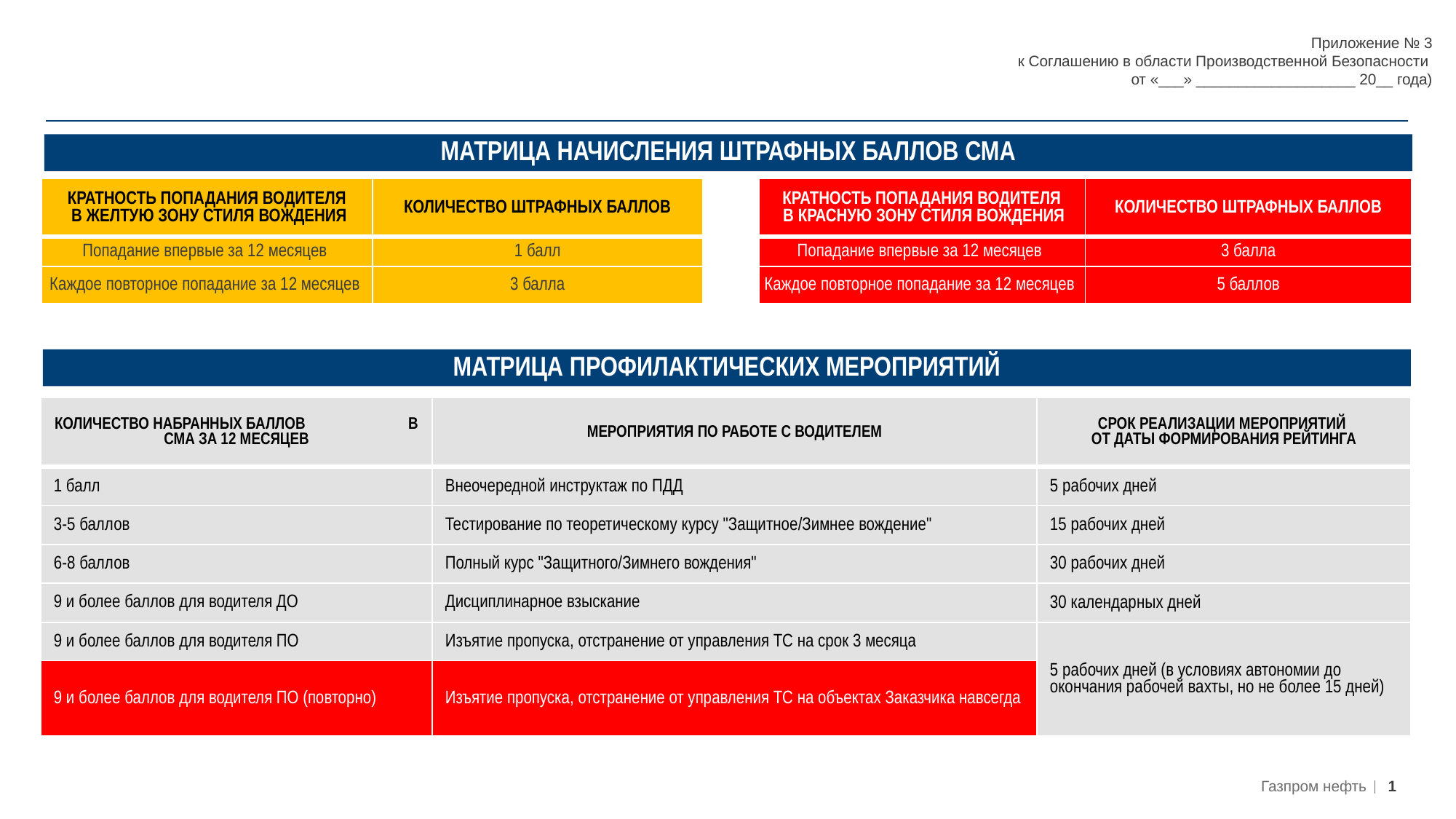

Приложение № 3
к Соглашению в области Производственной Безопасности
от «___» ___________________ 20__ года)
МАТРИЦА НАЧИСЛЕНИЯ ШТРАФНЫХ БАЛЛОВ СМА
| КРАТНОСТЬ ПОПАДАНИЯ ВОДИТЕЛЯ В ЖЕЛТУЮ ЗОНУ СТИЛЯ ВОЖДЕНИЯ | КОЛИЧЕСТВО ШТРАФНЫХ БАЛЛОВ |  | КРАТНОСТЬ ПОПАДАНИЯ ВОДИТЕЛЯ В КРАСНУЮ ЗОНУ СТИЛЯ ВОЖДЕНИЯ | КОЛИЧЕСТВО ШТРАФНЫХ БАЛЛОВ |
| --- | --- | --- | --- | --- |
| Попадание впервые за 12 месяцев | 1 балл |  | Попадание впервые за 12 месяцев | 3 балла |
| Каждое повторное попадание за 12 месяцев | 3 балла |  | Каждое повторное попадание за 12 месяцев | 5 баллов |
МАТРИЦА ПРОФИЛАКТИЧЕСКИХ МЕРОПРИЯТИЙ
| КОЛИЧЕСТВО НАБРАННЫХ БАЛЛОВ В СМА ЗА 12 МЕСЯЦЕВ | МЕРОПРИЯТИЯ ПО РАБОТЕ С ВОДИТЕЛЕМ | СРОК РЕАЛИЗАЦИИ МЕРОПРИЯТИЙ ОТ ДАТЫ ФОРМИРОВАНИЯ РЕЙТИНГА |
| --- | --- | --- |
| 1 балл | Внеочередной инструктаж по ПДД | 5 рабочих дней |
| 3-5 баллов | Тестирование по теоретическому курсу "Защитное/Зимнее вождение" | 15 рабочих дней |
| 6-8 баллов | Полный курс "Защитного/Зимнего вождения" | 30 рабочих дней |
| 9 и более баллов для водителя ДО | Дисциплинарное взыскание | 30 календарных дней |
| 9 и более баллов для водителя ПО | Изъятие пропуска, отстранение от управления ТС на срок 3 месяца | 5 рабочих дней (в условиях автономии до окончания рабочей вахты, но не более 15 дней) |
| 9 и более баллов для водителя ПО (повторно) | Изъятие пропуска, отстранение от управления ТС на объектах Заказчика навсегда |  |